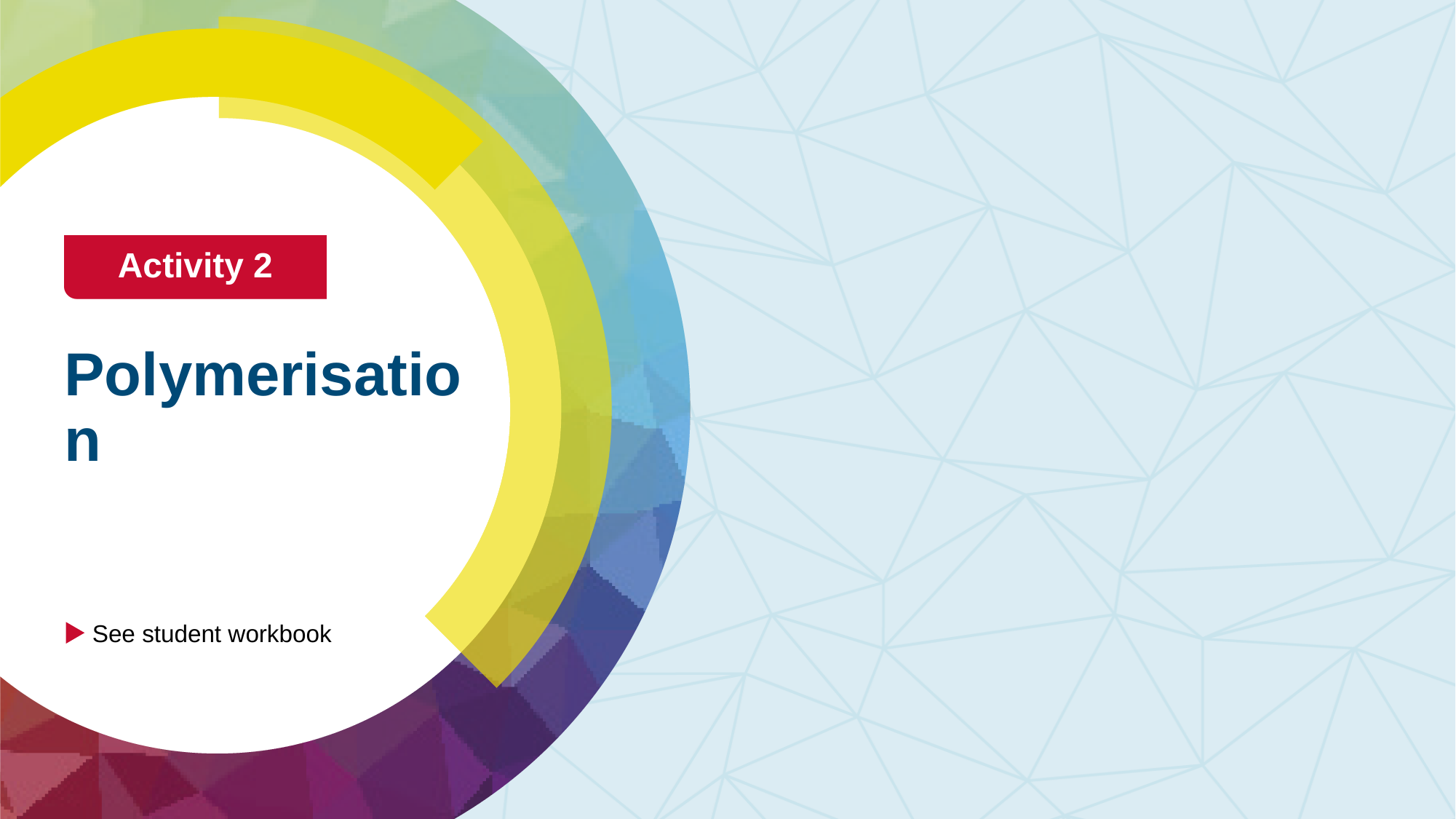

Activity 2
# Polymerisation
See student workbook